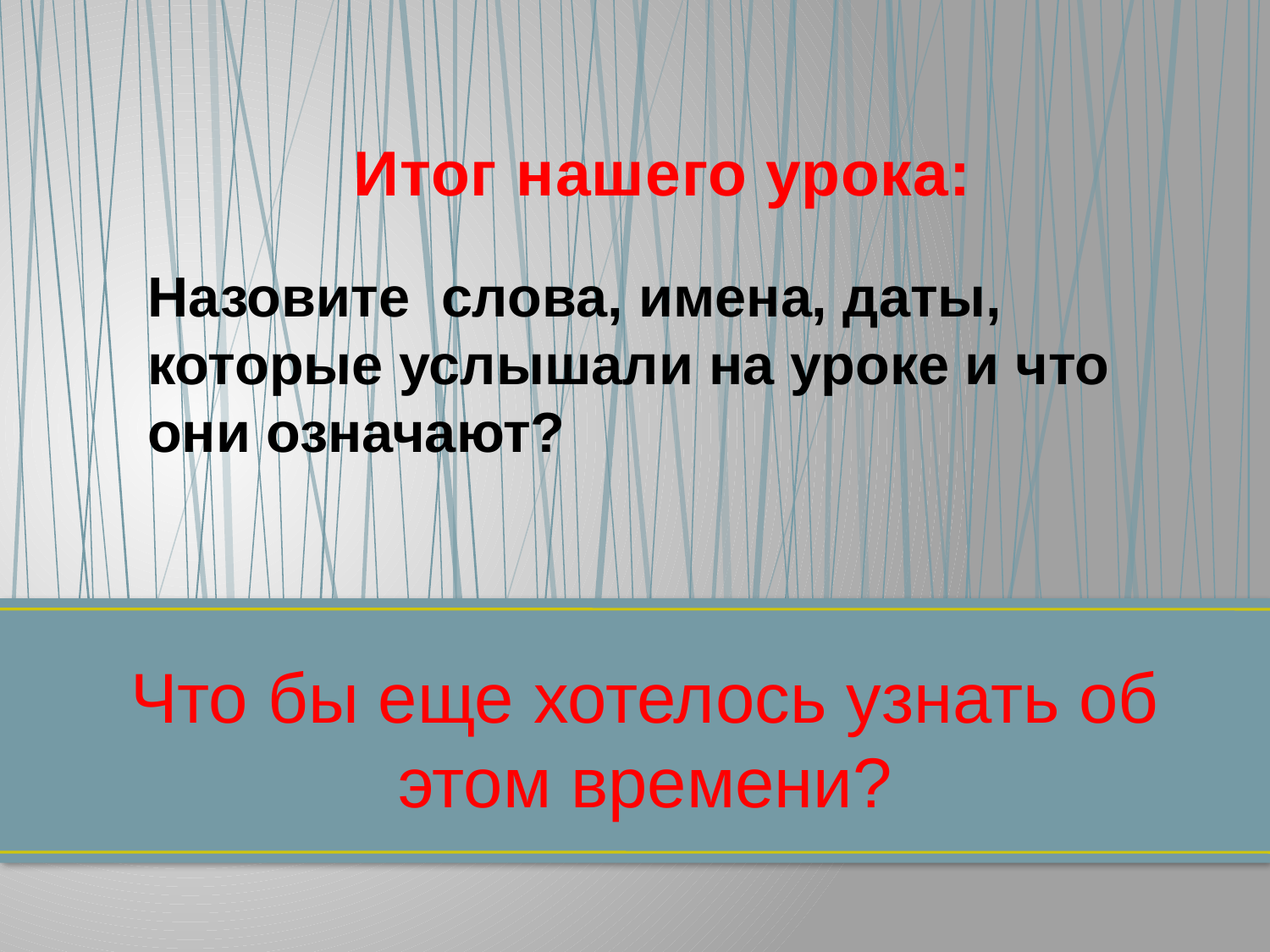

# Итог нашего урока:
Назовите  слова, имена, даты, которые услышали на уроке и что они означают?
Что бы еще хотелось узнать об этом времени?